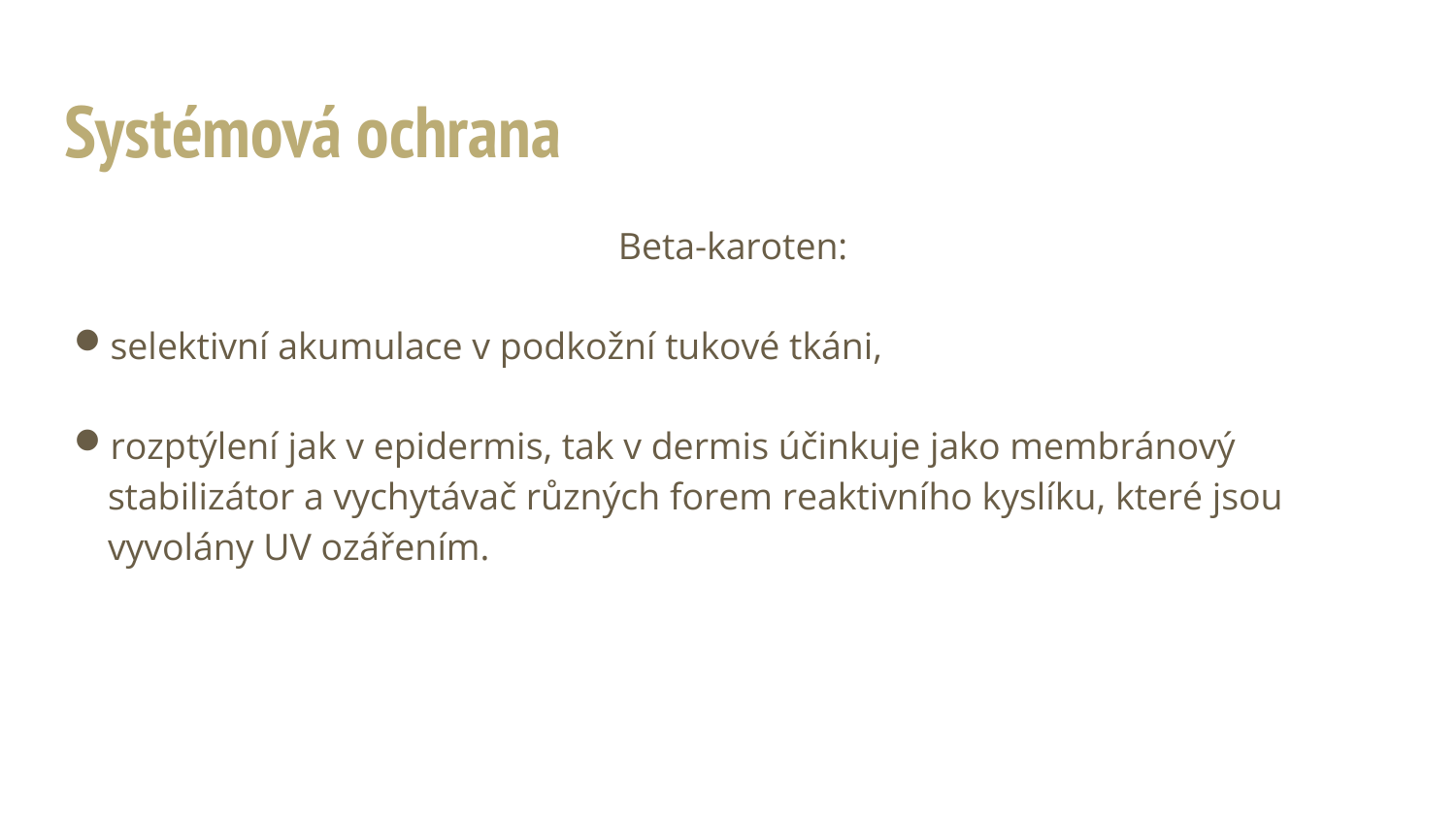

# Systémová ochrana
Beta-karoten:

selektivní akumulace v podkožní tukové tkáni,

rozptýlení jak v epidermis, tak v dermis účinkuje jako membránový stabilizátor a vychytávač různých forem reaktivního kyslíku, které jsou vyvolány UV ozářením.